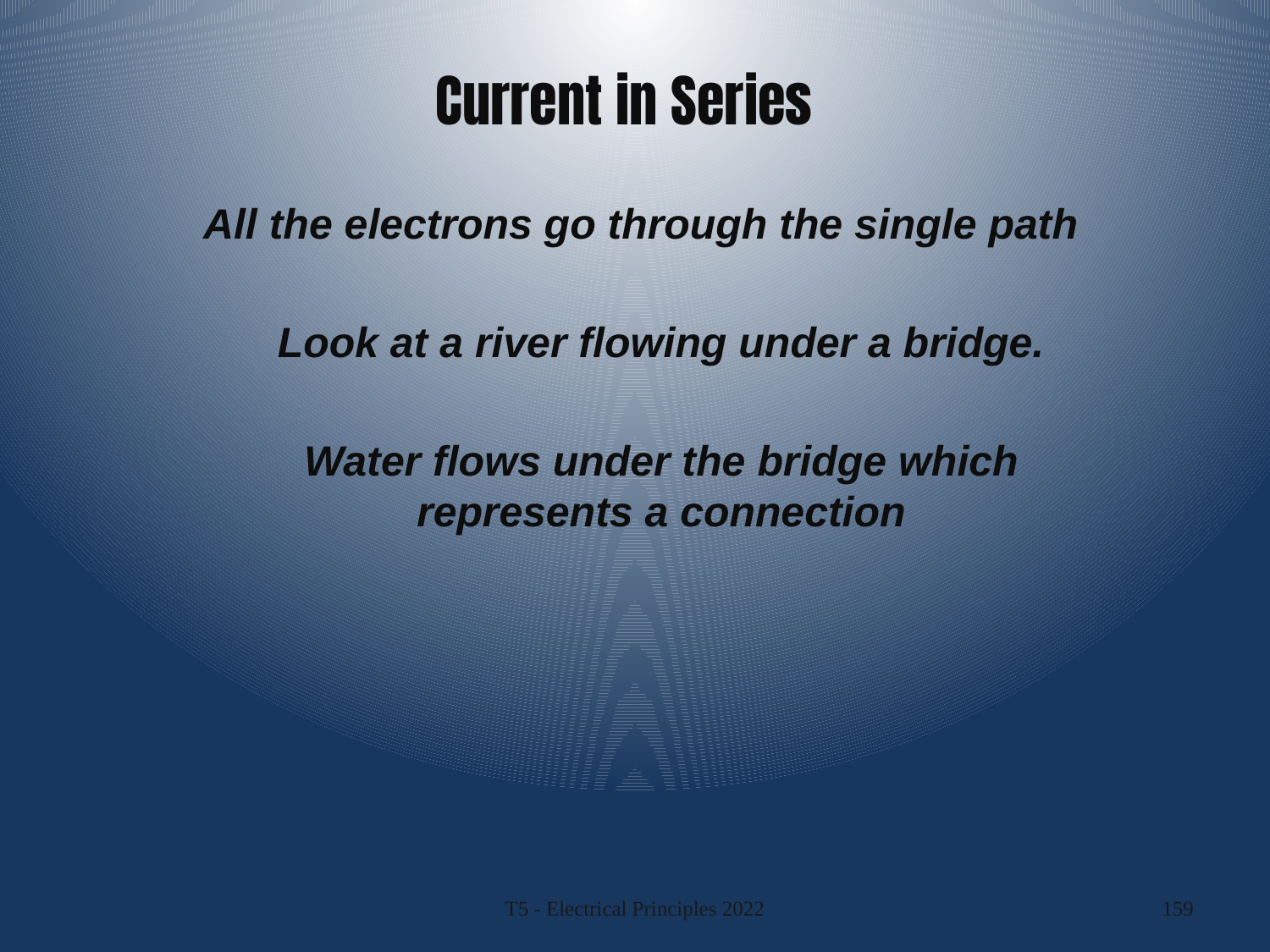

# Current in Series
All the electrons go through the single path

Look at a river flowing under a bridge.

Water flows under the bridge which represents a connection
T5 - Electrical Principles 2022
159